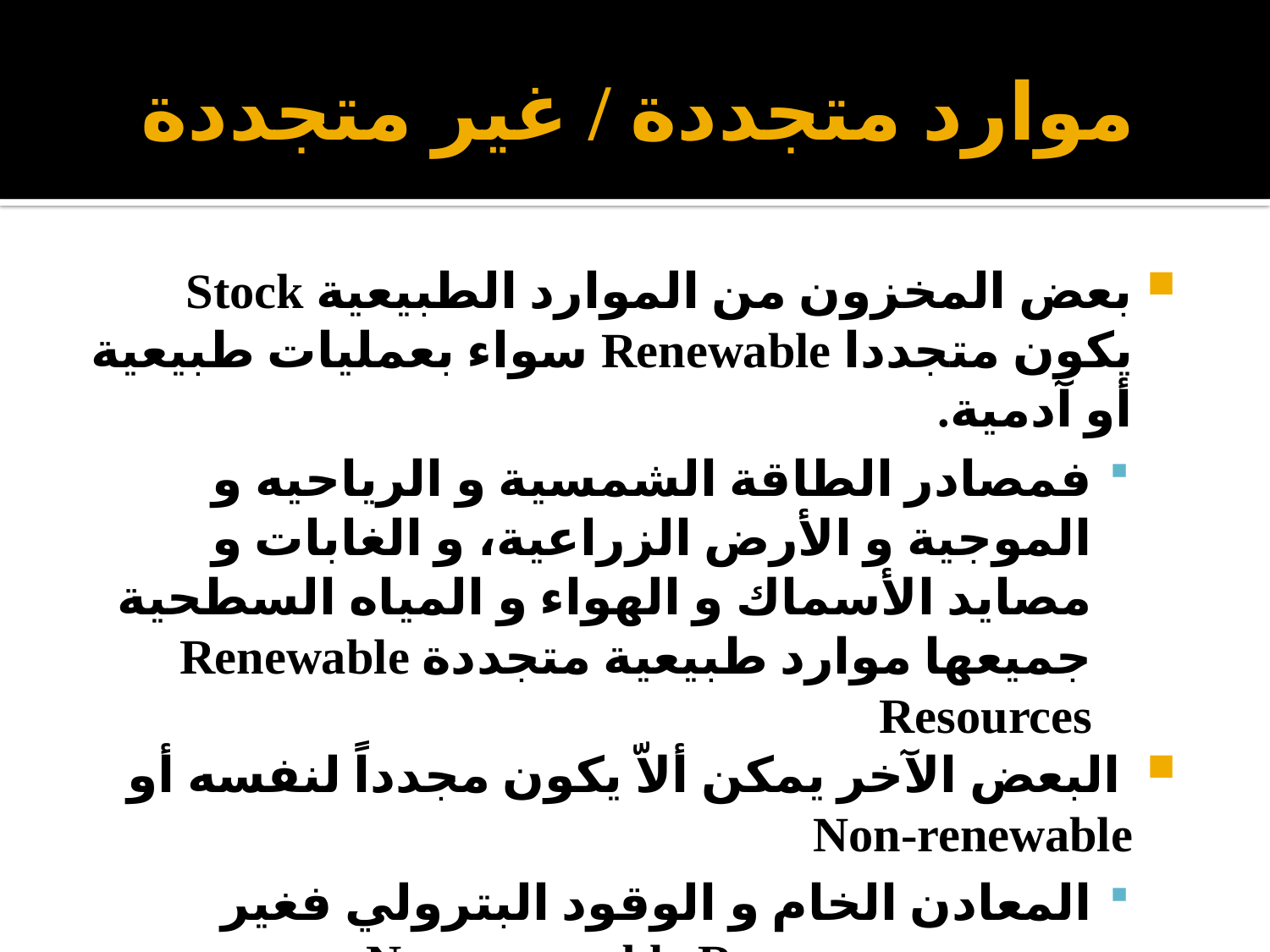

# موارد متجددة / غير متجددة
بعض المخزون من الموارد الطبيعية Stock يكون متجددا Renewable سواء بعمليات طبيعية أو آدمية.
فمصادر الطاقة الشمسية و الرياحيه و الموجية و الأرض الزراعية، و الغابات و مصايد الأسماك و الهواء و المياه السطحية جميعها موارد طبيعية متجددة Renewable Resources
 البعض الآخر يمكن ألاّ يكون مجدداً لنفسه أو Non-renewable
المعادن الخام و الوقود البترولي فغير متجددة Non-renewable Resources
لا حظ أن التجدد يعتمد على طريقة الاستخدام